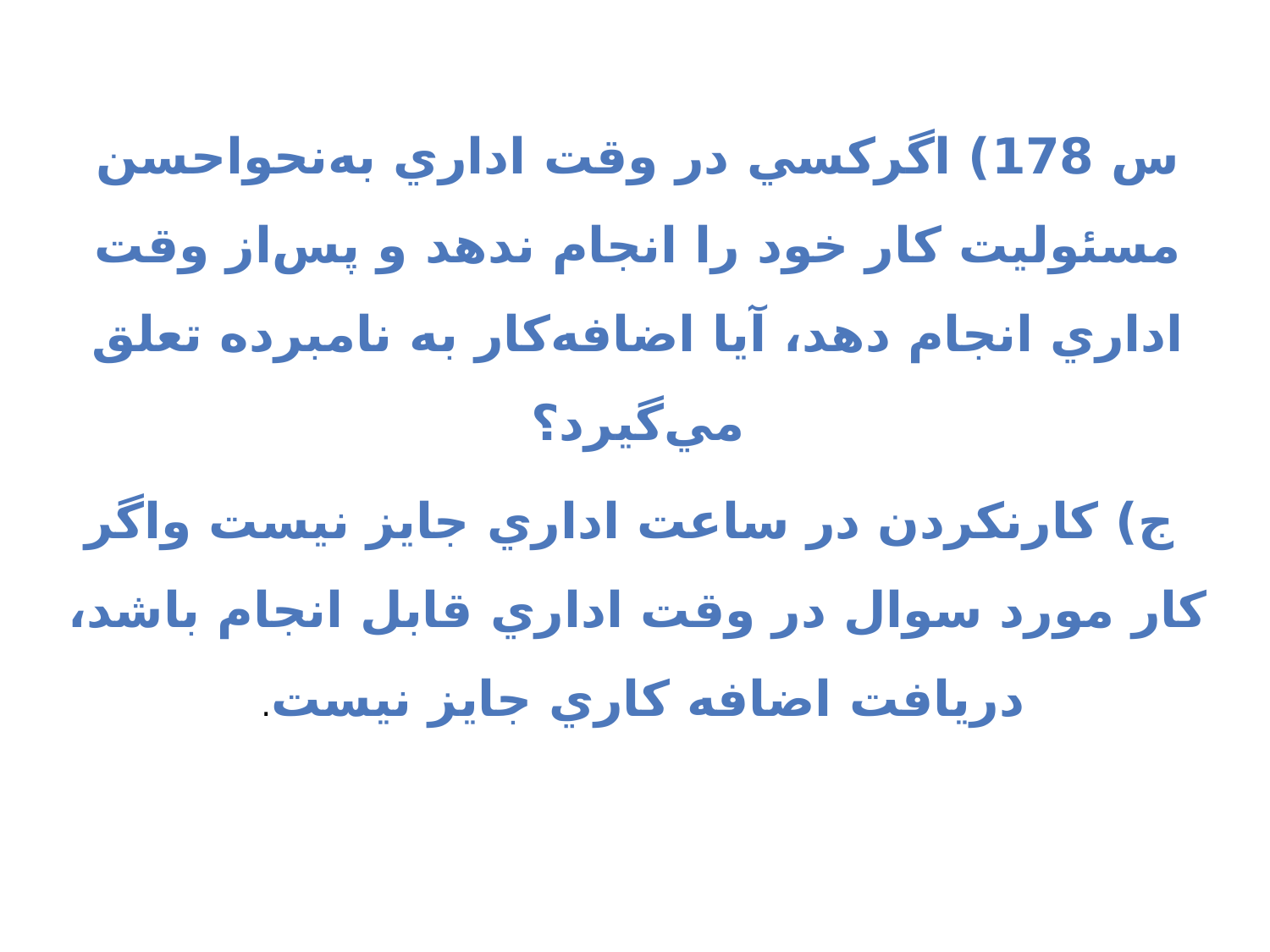

س 178) اگركسي در وقت اداري به‌نحواحسن مسئوليت كار خود را انجام ندهد و پس‌از وقت اداري انجام دهد، آيا اضافه‌كار به نامبرده تعلق مي‌گيرد؟
 ج) كار‌نكردن در ساعت اداري جايز نيست واگر كار مورد سوال در وقت اداري قابل انجام باشد، دريافت اضافه كاري جايز نيست.